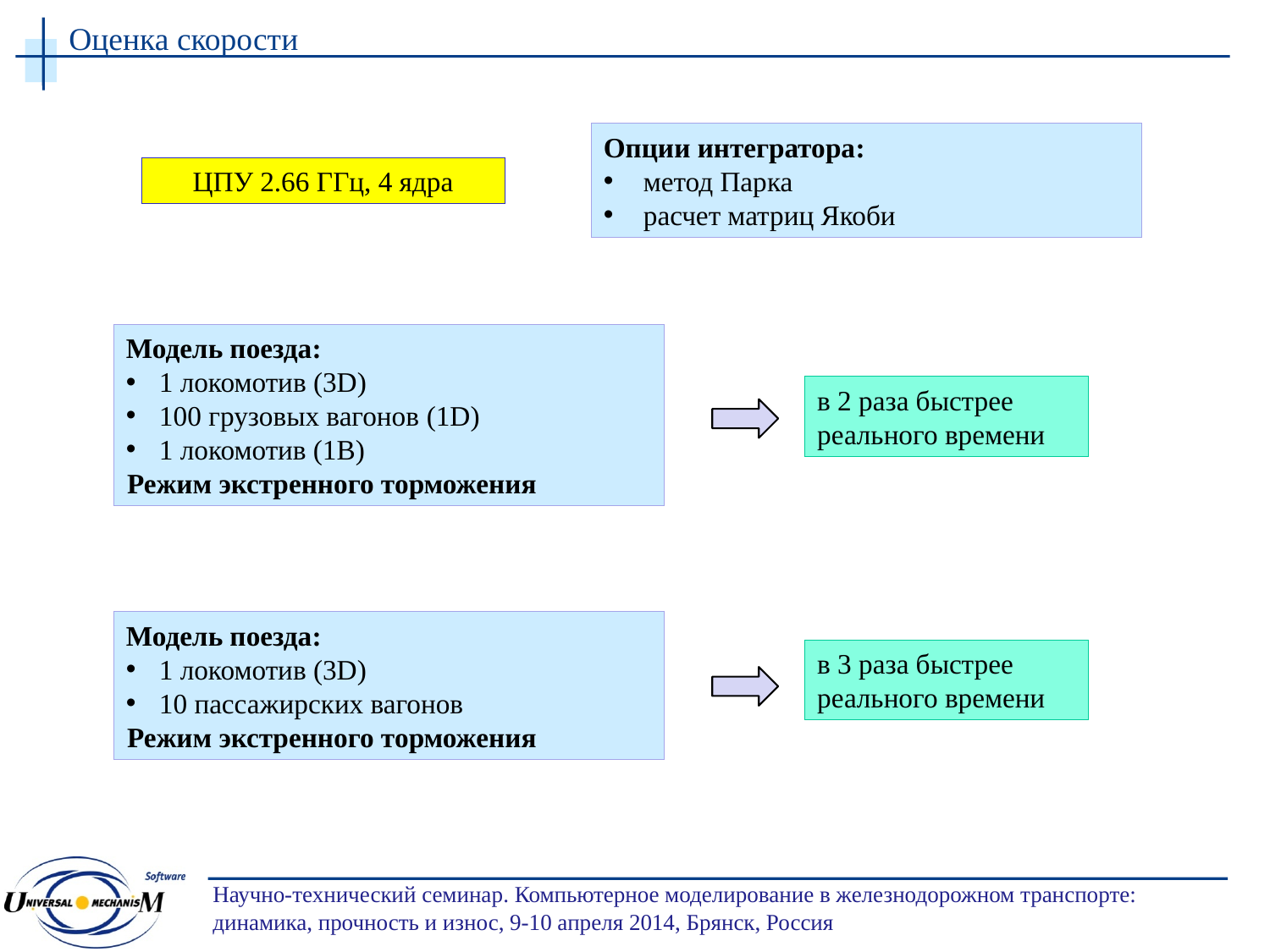

Оценка скорости
Опции интегратора:
  метод Парка
  расчет матриц Якоби
ЦПУ 2.66 ГГц, 4 ядра
Модель поезда:
 1 локомотив (3D)
 100 грузовых вагонов (1D)
 1 локомотив (1В)
Режим экстренного торможения
в 2 раза быстрее реального времени

Модель поезда:
 1 локомотив (3D)
 10 пассажирских вагонов
Режим экстренного торможения
в 3 раза быстрее реального времени